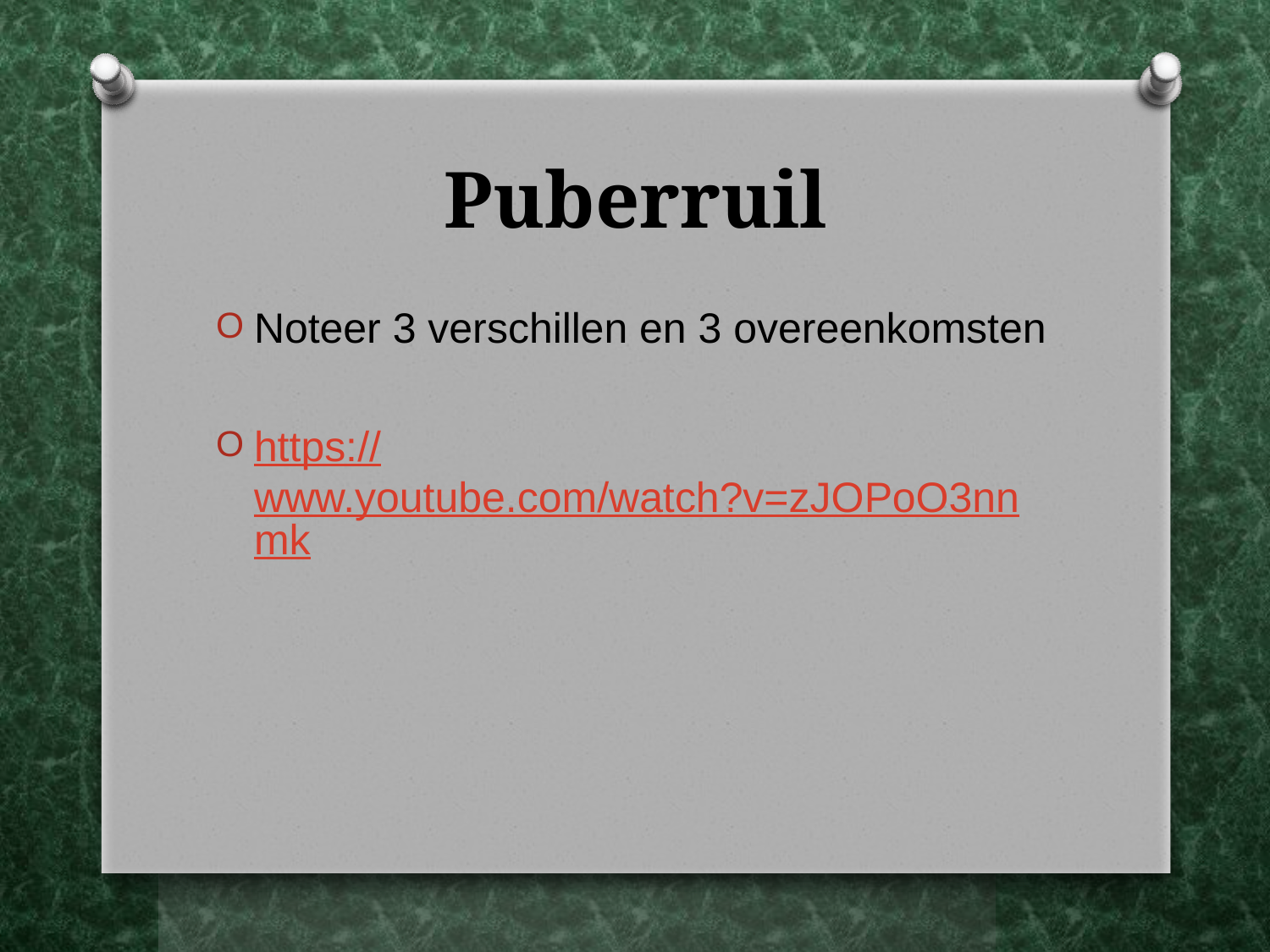

# Puberruil
Noteer 3 verschillen en 3 overeenkomsten

https://www.youtube.com/watch?v=zJOPoO3nnmk